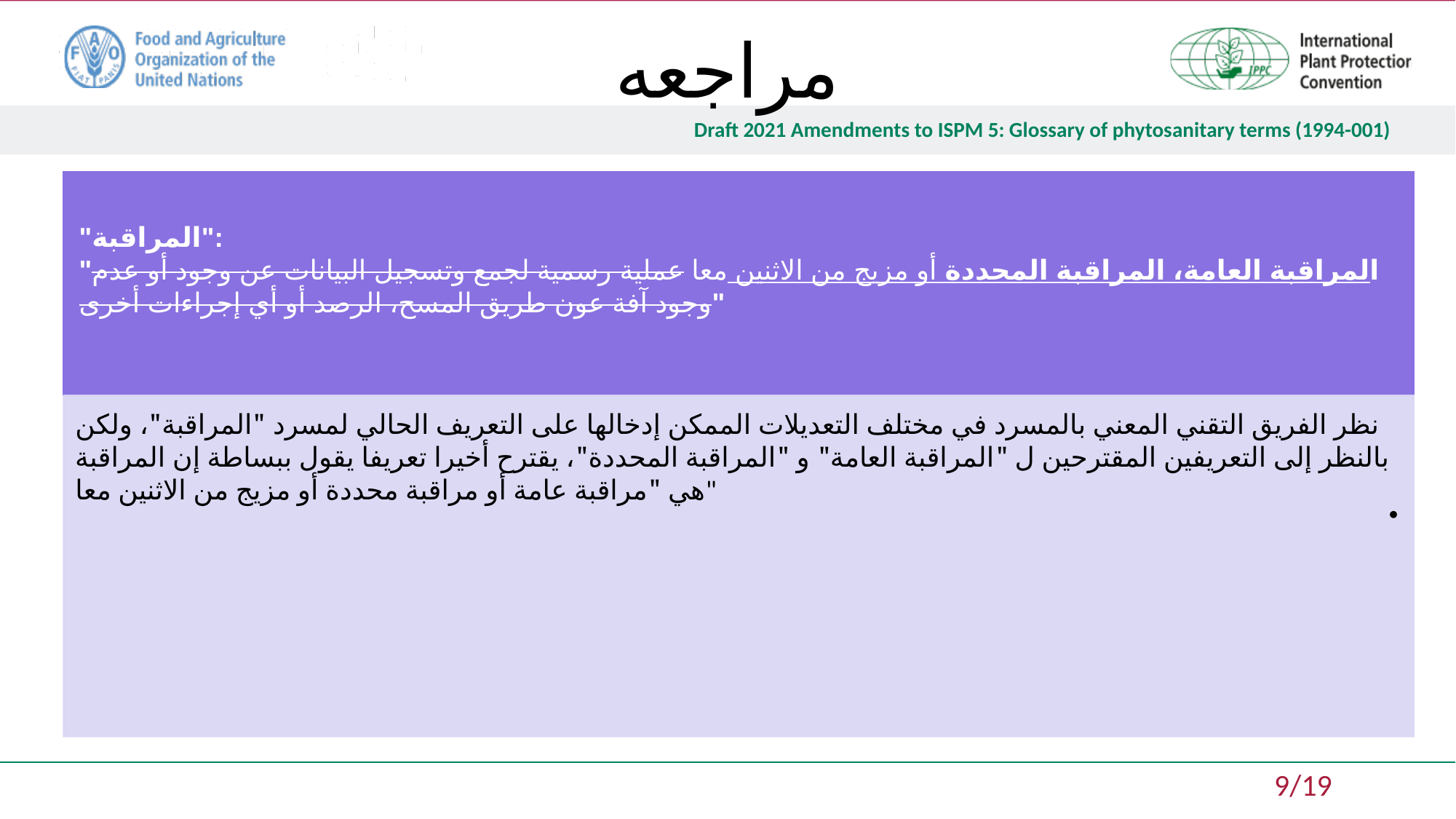

مراجعه
"المراقبة":
"المراقبة العامة، المراقبة المحددة أو مزيج من الاثنين معا عملية رسمية لجمع وتسجيل البيانات عن وجود أو عدم وجود آفة عون طريق المسح، الرصد أو أي إجراءات أخرى"

نظر الفريق التقني المعني بالمسرد في مختلف التعديلات الممكن إدخالها على التعريف الحالي لمسرد "المراقبة"، ولكن بالنظر إلى التعريفين المقترحين ل "المراقبة العامة" و "المراقبة المحددة"، يقترح أخيرا تعريفا يقول ببساطة إن المراقبة هي "مراقبة عامة أو مراقبة محددة أو مزيج من الاثنين معا"